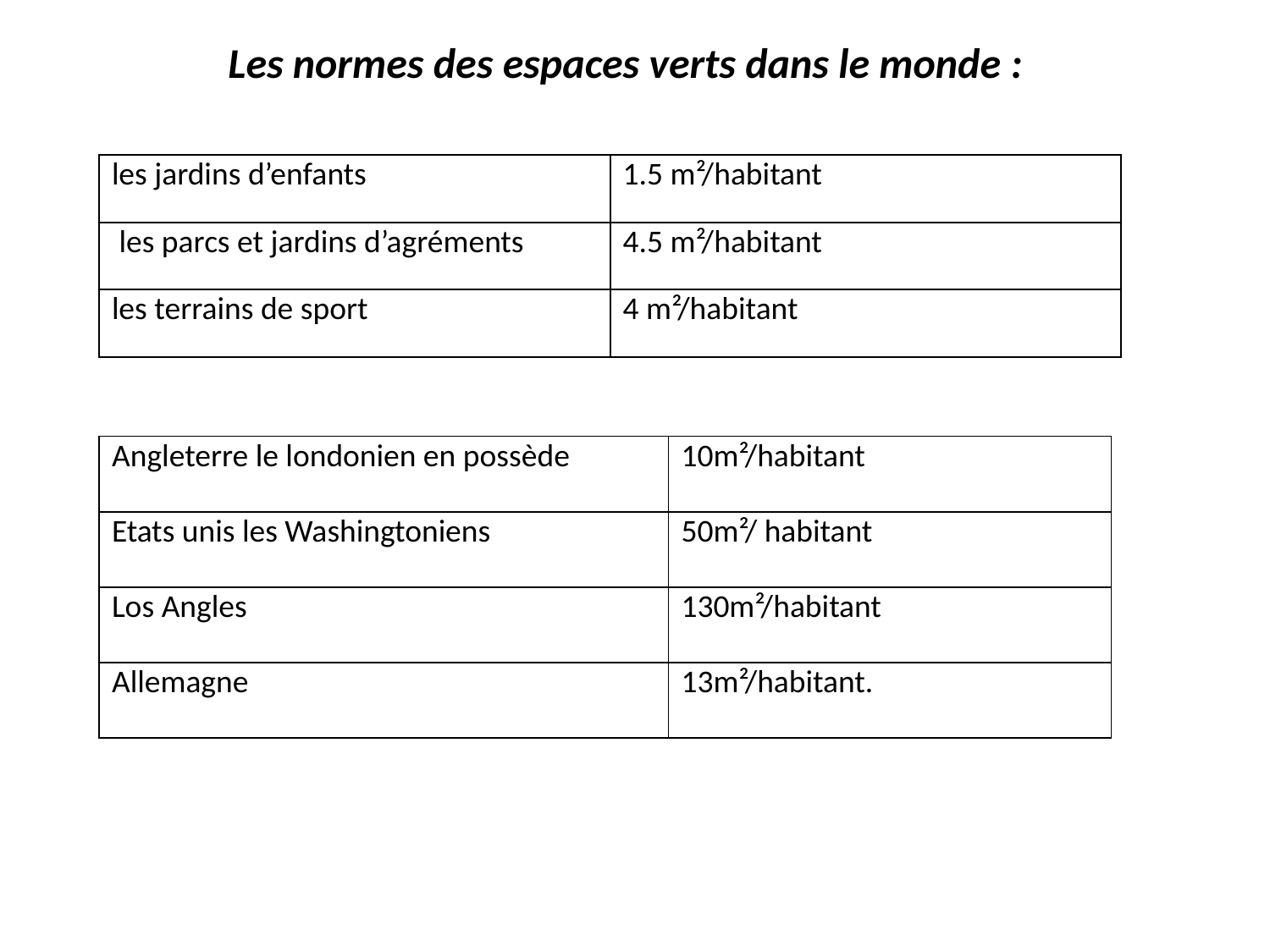

# Les normes des espaces verts dans le monde :
| les jardins d’enfants | 1.5 m²/habitant |
| --- | --- |
| les parcs et jardins d’agréments | 4.5 m²/habitant |
| les terrains de sport | 4 m²/habitant |
| Angleterre le londonien en possède | 10m²/habitant |
| --- | --- |
| Etats unis les Washingtoniens | 50m²/ habitant |
| Los Angles | 130m²/habitant |
| Allemagne | 13m²/habitant. |